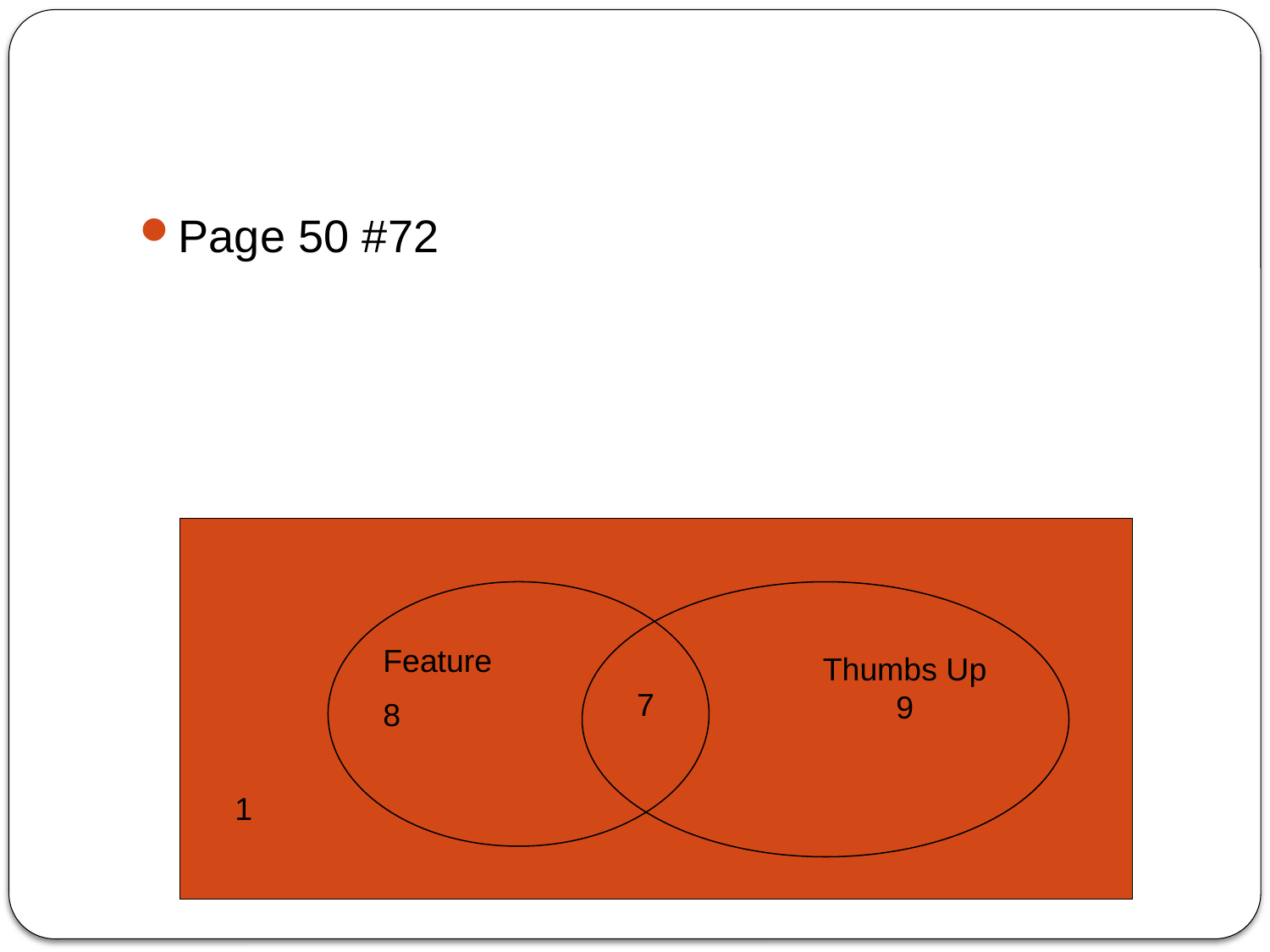

#
Page 50 #72

Thumbs Up
9
Feature
8
7
1